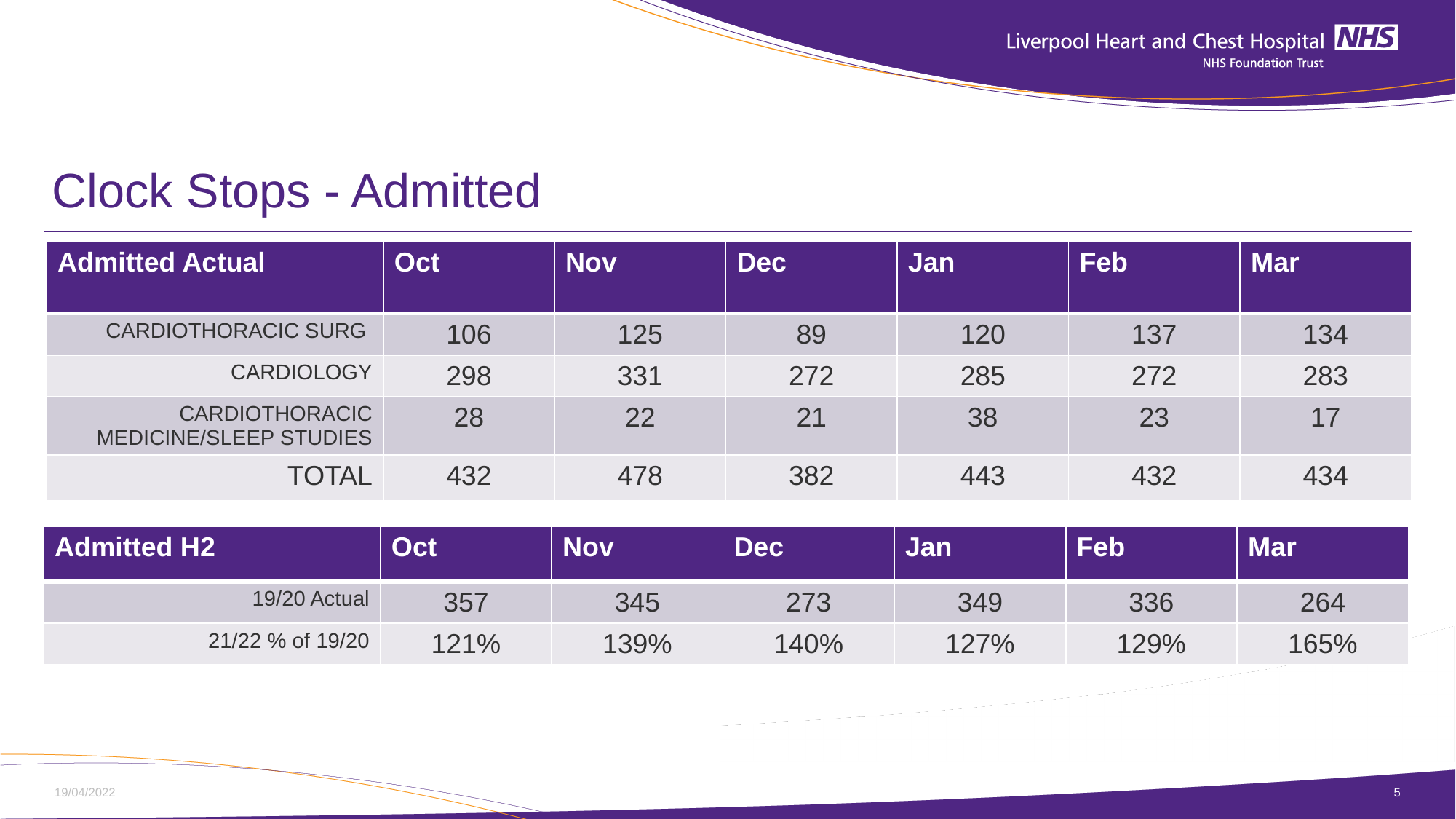

# Clock Stops - Admitted
| Admitted Actual | Oct | Nov | Dec | Jan | Feb | Mar |
| --- | --- | --- | --- | --- | --- | --- |
| CARDIOTHORACIC SURG | 106 | 125 | 89 | 120 | 137 | 134 |
| CARDIOLOGY | 298 | 331 | 272 | 285 | 272 | 283 |
| CARDIOTHORACIC MEDICINE/SLEEP STUDIES | 28 | 22 | 21 | 38 | 23 | 17 |
| TOTAL | 432 | 478 | 382 | 443 | 432 | 434 |
| Admitted H2 | Oct | Nov | Dec | Jan | Feb | Mar |
| --- | --- | --- | --- | --- | --- | --- |
| 19/20 Actual | 357 | 345 | 273 | 349 | 336 | 264 |
| 21/22 % of 19/20 | 121% | 139% | 140% | 127% | 129% | 165% |
19/04/2022
5